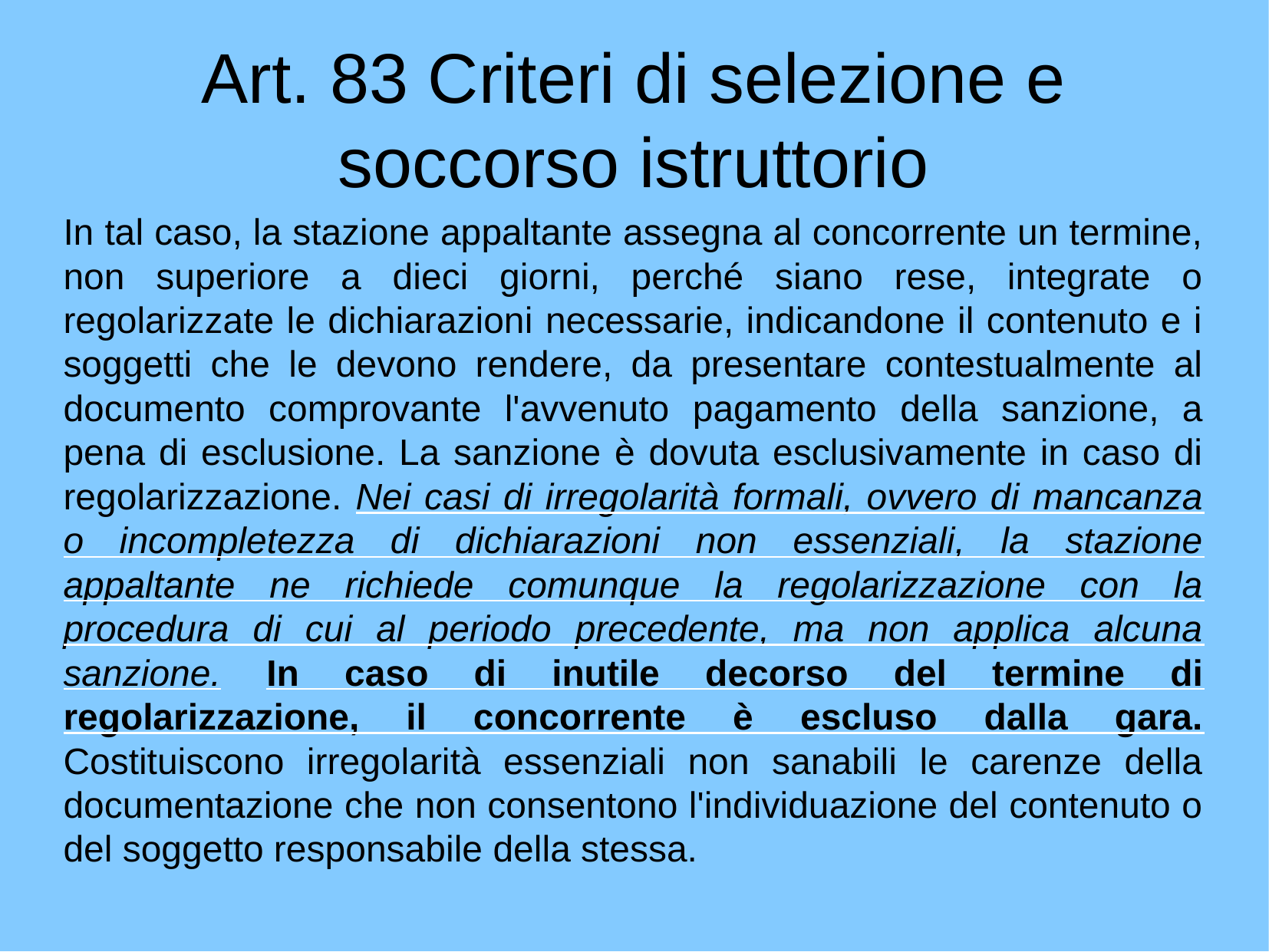

Art. 83 Criteri di selezione e soccorso istruttorio
In tal caso, la stazione appaltante assegna al concorrente un termine, non superiore a dieci giorni, perché siano rese, integrate o regolarizzate le dichiarazioni necessarie, indicandone il contenuto e i soggetti che le devono rendere, da presentare contestualmente al documento comprovante l'avvenuto pagamento della sanzione, a pena di esclusione. La sanzione è dovuta esclusivamente in caso di regolarizzazione. Nei casi di irregolarità formali, ovvero di mancanza o incompletezza di dichiarazioni non essenziali, la stazione appaltante ne richiede comunque la regolarizzazione con la procedura di cui al periodo precedente, ma non applica alcuna sanzione. In caso di inutile decorso del termine di regolarizzazione, il concorrente è escluso dalla gara. Costituiscono irregolarità essenziali non sanabili le carenze della documentazione che non consentono l'individuazione del contenuto o del soggetto responsabile della stessa.